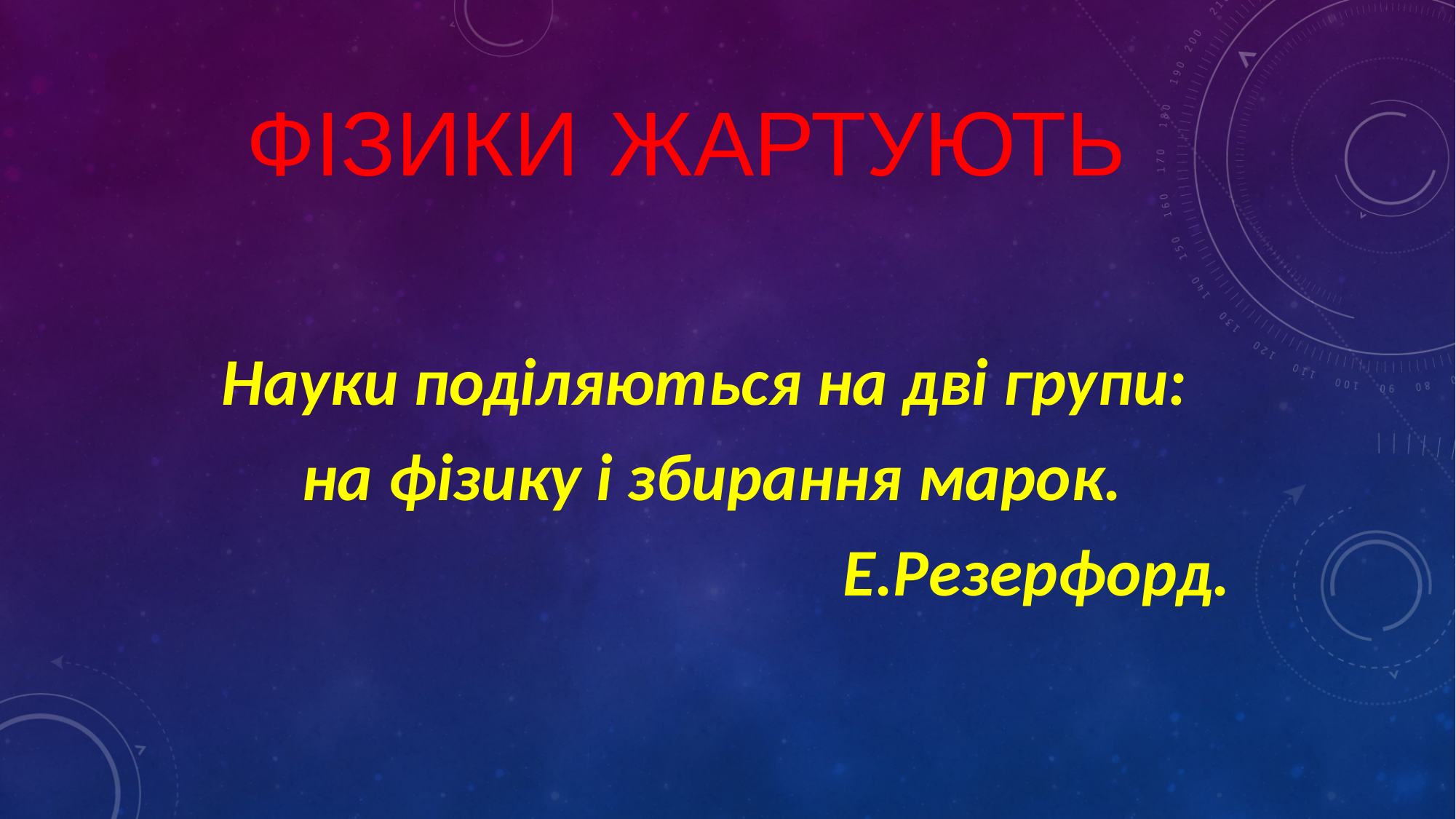

# ФІЗИКИ ЖАРТУЮТЬ
Науки поділяються на дві групи:
на фізику і збирання марок.
                                           Е.Резерфорд.